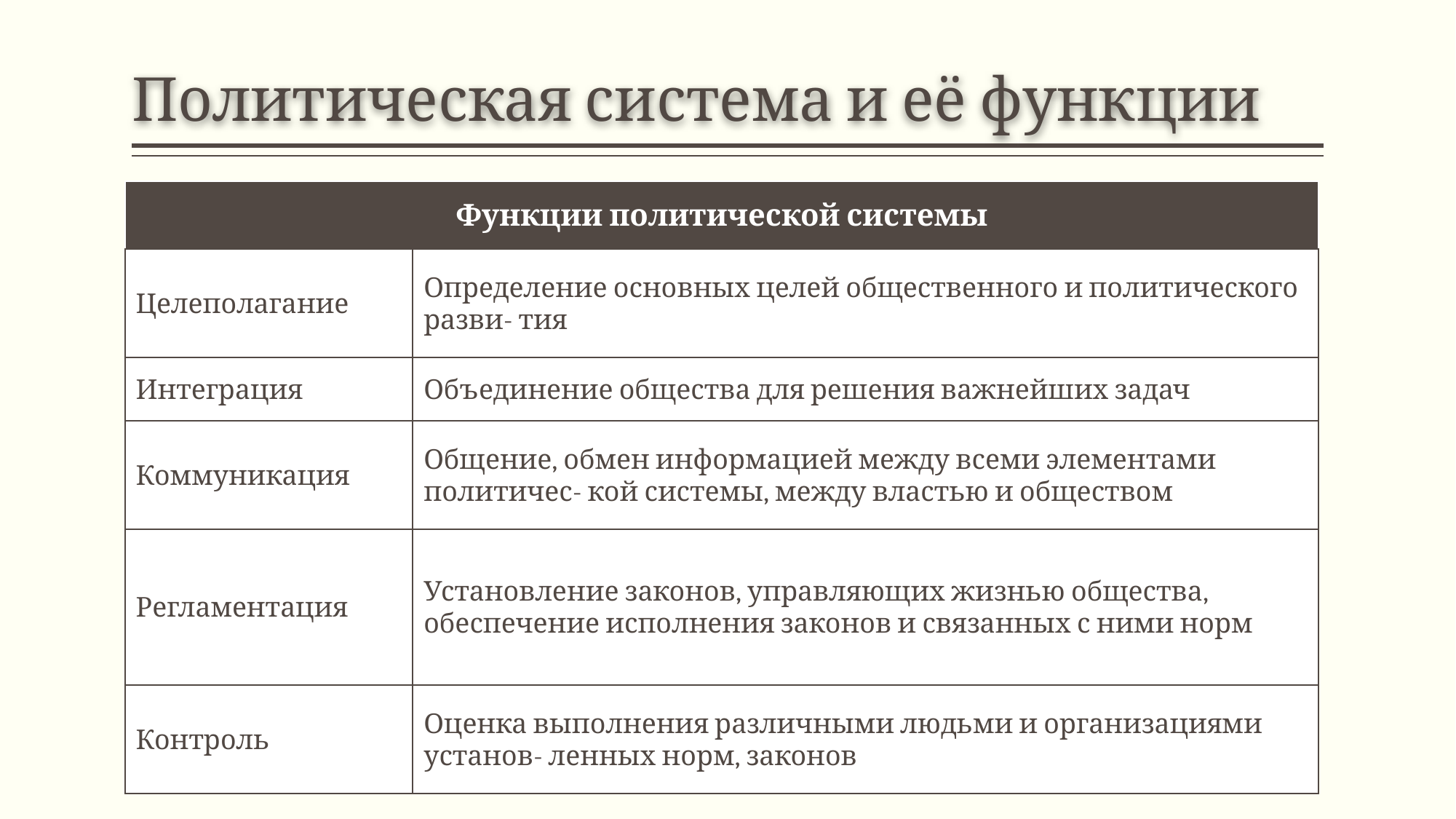

# Политическая система и её функции
| Функции политической системы |  |
| --- | --- |
| Целеполагание | Определение основных целей общественного и политического разви- тия |
| Интеграция | Объединение общества для решения важнейших задач |
| Коммуникация | Общение, обмен информацией между всеми элементами политичес- кой системы, между властью и обществом |
| Регламентация | Установление законов, управляющих жизнью общества, обеспечение исполнения законов и связанных с ними норм |
| Контроль | Оценка выполнения различными людьми и организациями установ- ленных норм, законов |